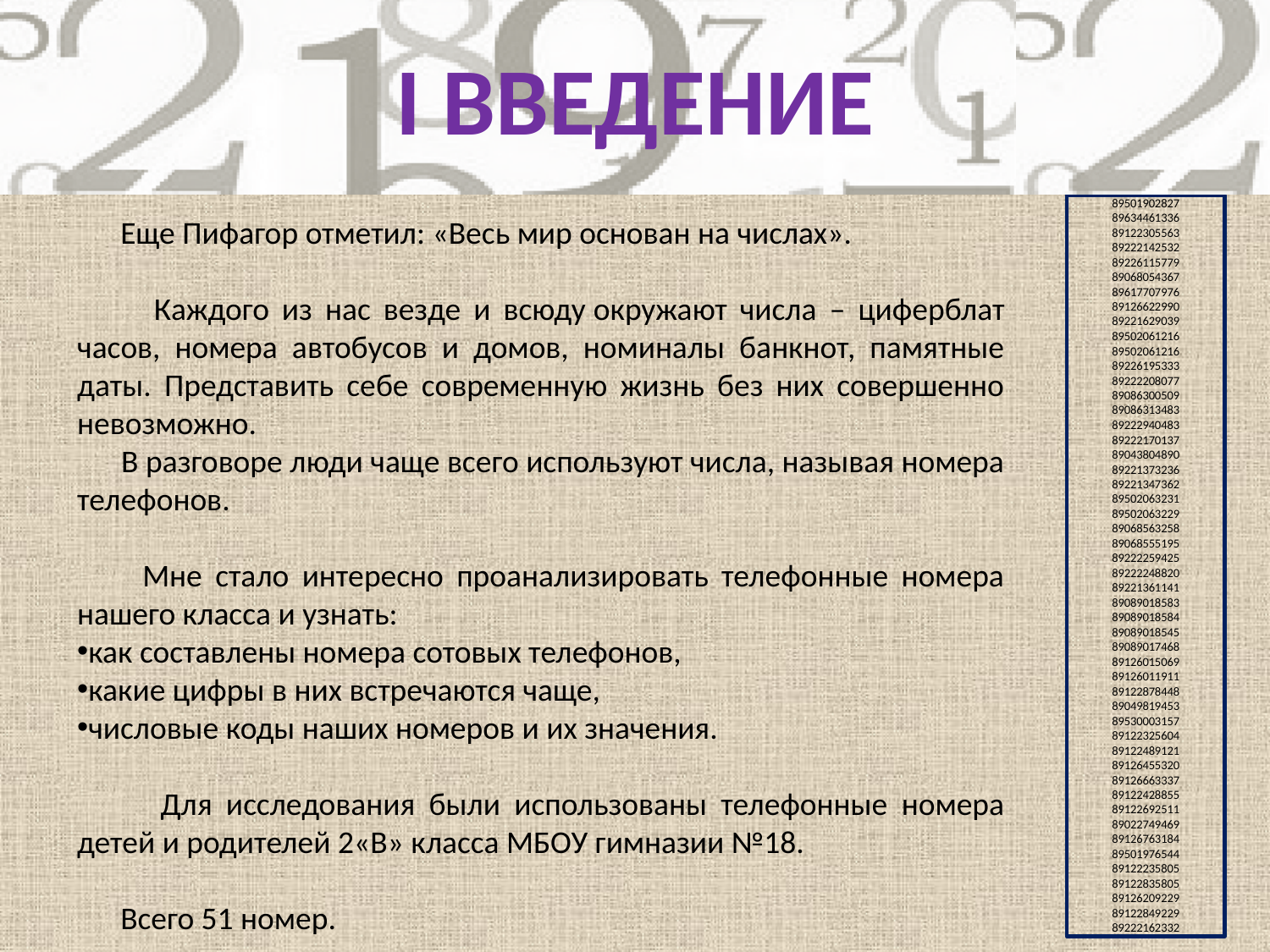

I ВВЕДЕНИЕ

89041678636
89501902827
89634461336
89122305563
89222142532
89226115779
89068054367
89617707976
89126622990
89221629039
89502061216
89502061216
89226195333
89222208077
89086300509
89086313483
89222940483
89222170137
89043804890
89221373236
89221347362
89502063231
89502063229
89068563258
89068555195
89222259425
89222248820
89221361141
89089018583
89089018584
89089018545
89089017468
89126015069
89126011911
89122878448
89049819453
89530003157
89122325604
89122489121
89126455320
89126663337
89122428855
89122692511
89022749469
89126763184
89501976544
89122235805
89122835805
89126209229
89122849229
89222162332

      Еще Пифагор отметил: «Весь мир основан на числах».

      Каждого из нас везде и всюду окружают числа – циферблат часов, номера автобусов и домов, номиналы банкнот, памятные даты. Представить себе современную жизнь без них совершенно невозможно.
      В разговоре люди чаще всего используют числа, называя номера телефонов.

     Мне стало интересно проанализировать телефонные номера нашего класса и узнать:
как составлены номера сотовых телефонов,
какие цифры в них встречаются чаще,
числовые коды наших номеров и их значения.

      Для исследования были использованы телефонные номера детей и родителей 2«В» класса МБОУ гимназии №18.

      Всего 51 номер.